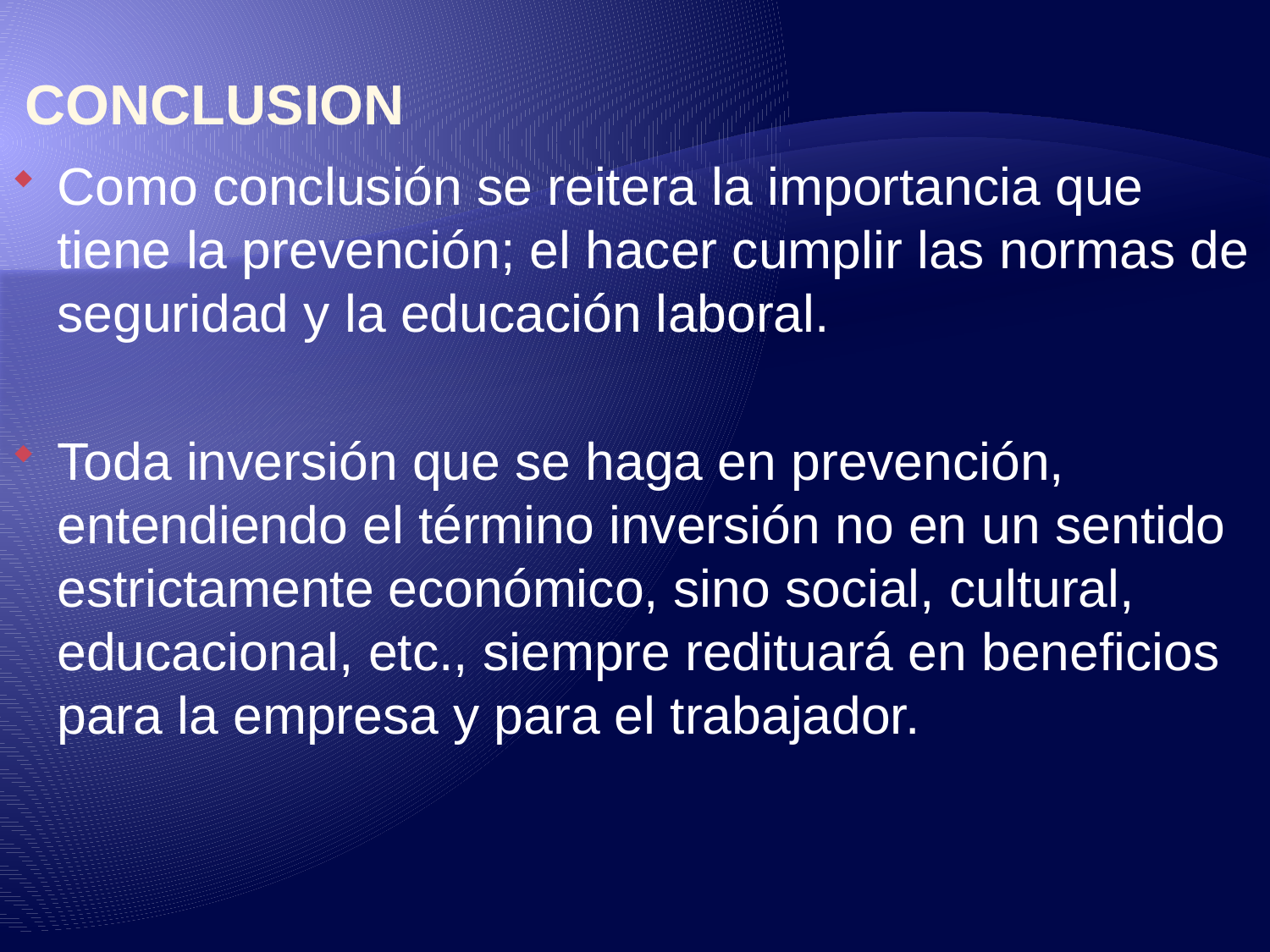

# CONCLUSION
Como conclusión se reitera la importancia que tiene la prevención; el hacer cumplir las normas de seguridad y la educación laboral.

Toda inversión que se haga en prevención, entendiendo el término inversión no en un sentido estrictamente económico, sino social, cultural, educacional, etc., siempre redituará en beneficios para la empresa y para el trabajador.